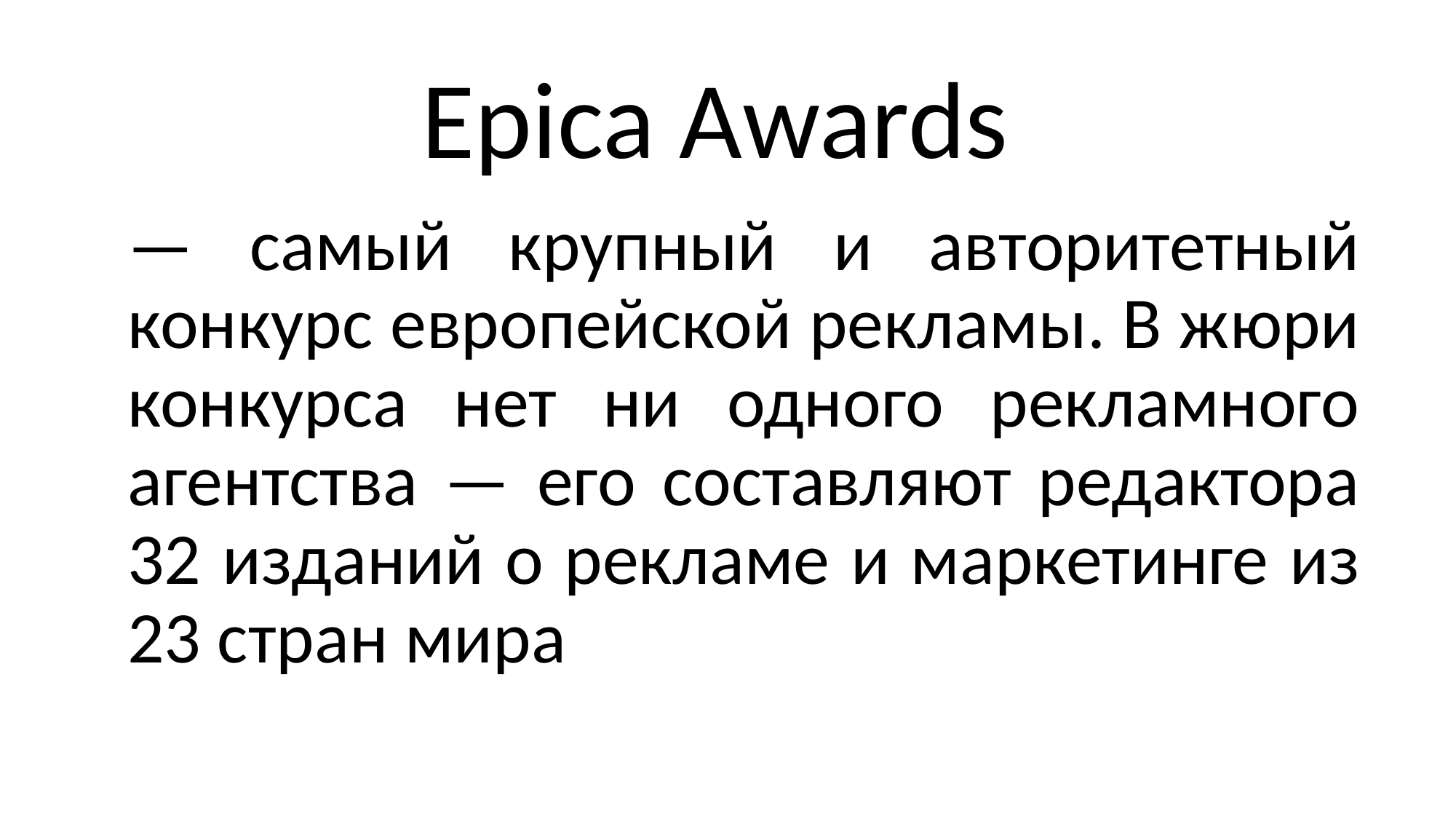

# Epica Awards
— самый крупный и авторитетный конкурс европейской рекламы. В жюри конкурса нет ни одного рекламного агентства — его составляют редактора 32 изданий о рекламе и маркетинге из 23 стран мира